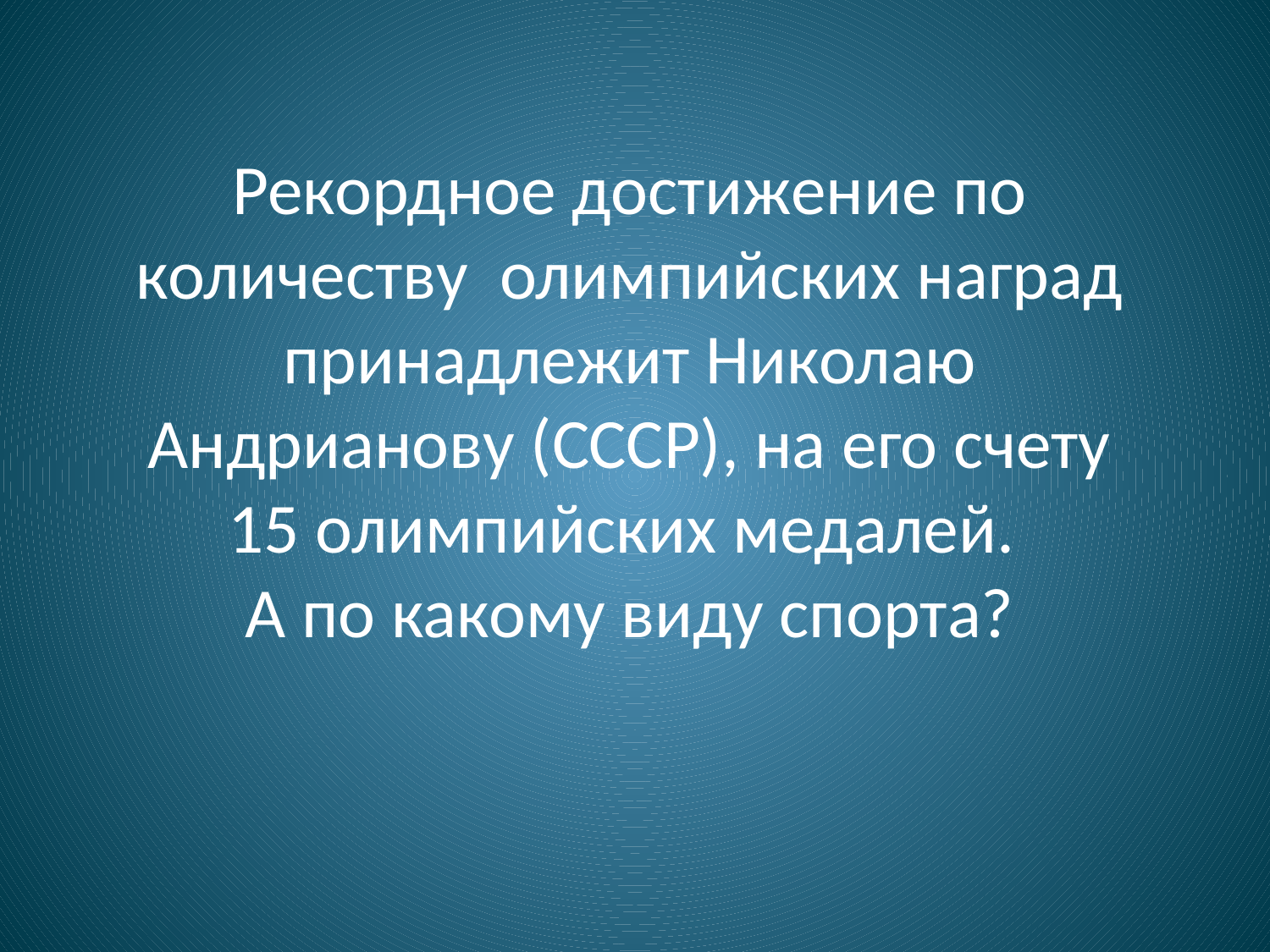

Рекордное достижение по количеству  олимпийских наград принадлежит Николаю Андрианову (СССР), на его счету 15 олимпийских медалей.
А по какому виду спорта?